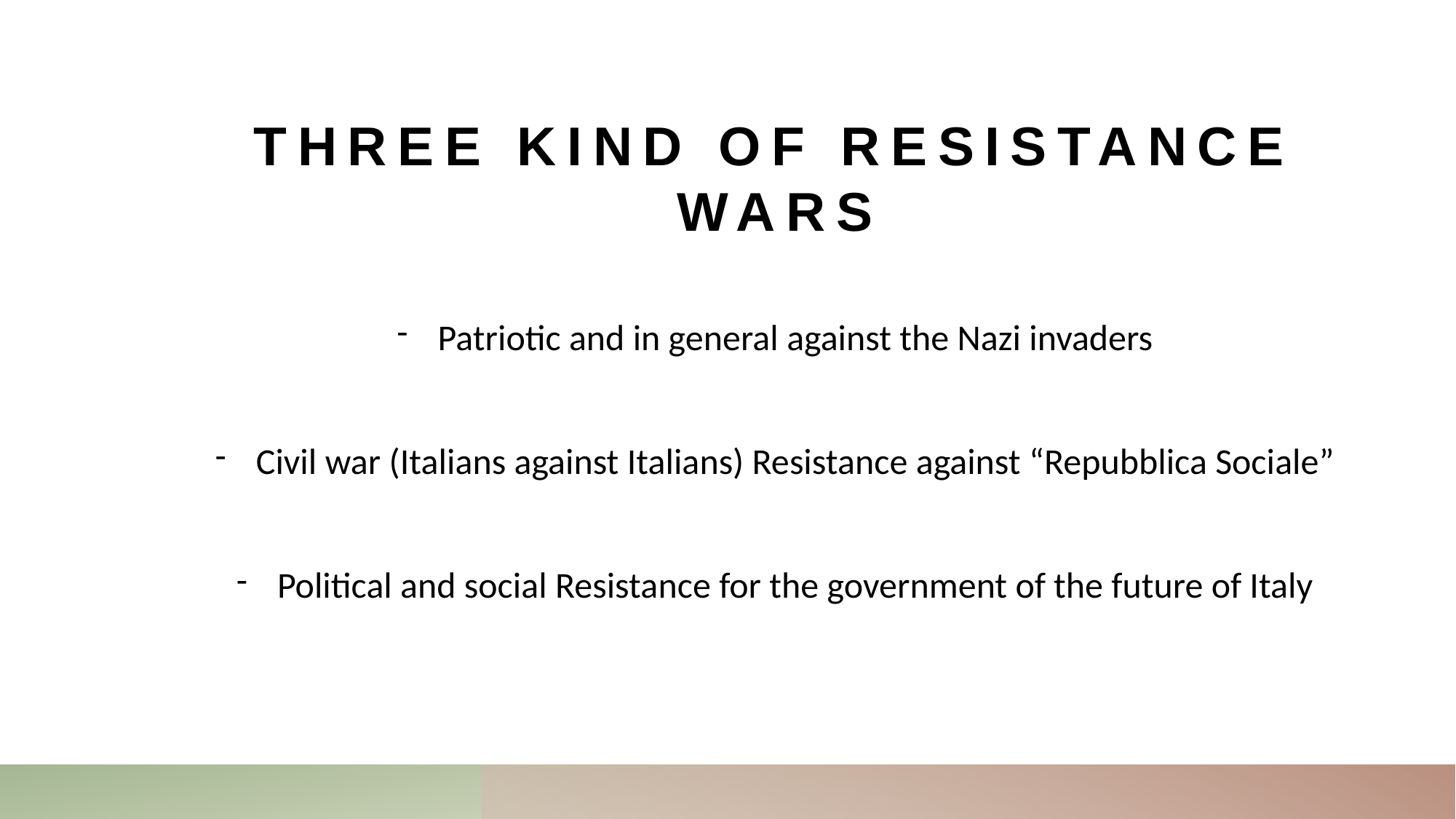

# THREE KIND OF RESISTANCE WARS

Patriotic and in general against the Nazi invaders

Civil war (Italians against Italians) Resistance against “Repubblica Sociale”

Political and social Resistance for the government of the future of Italy